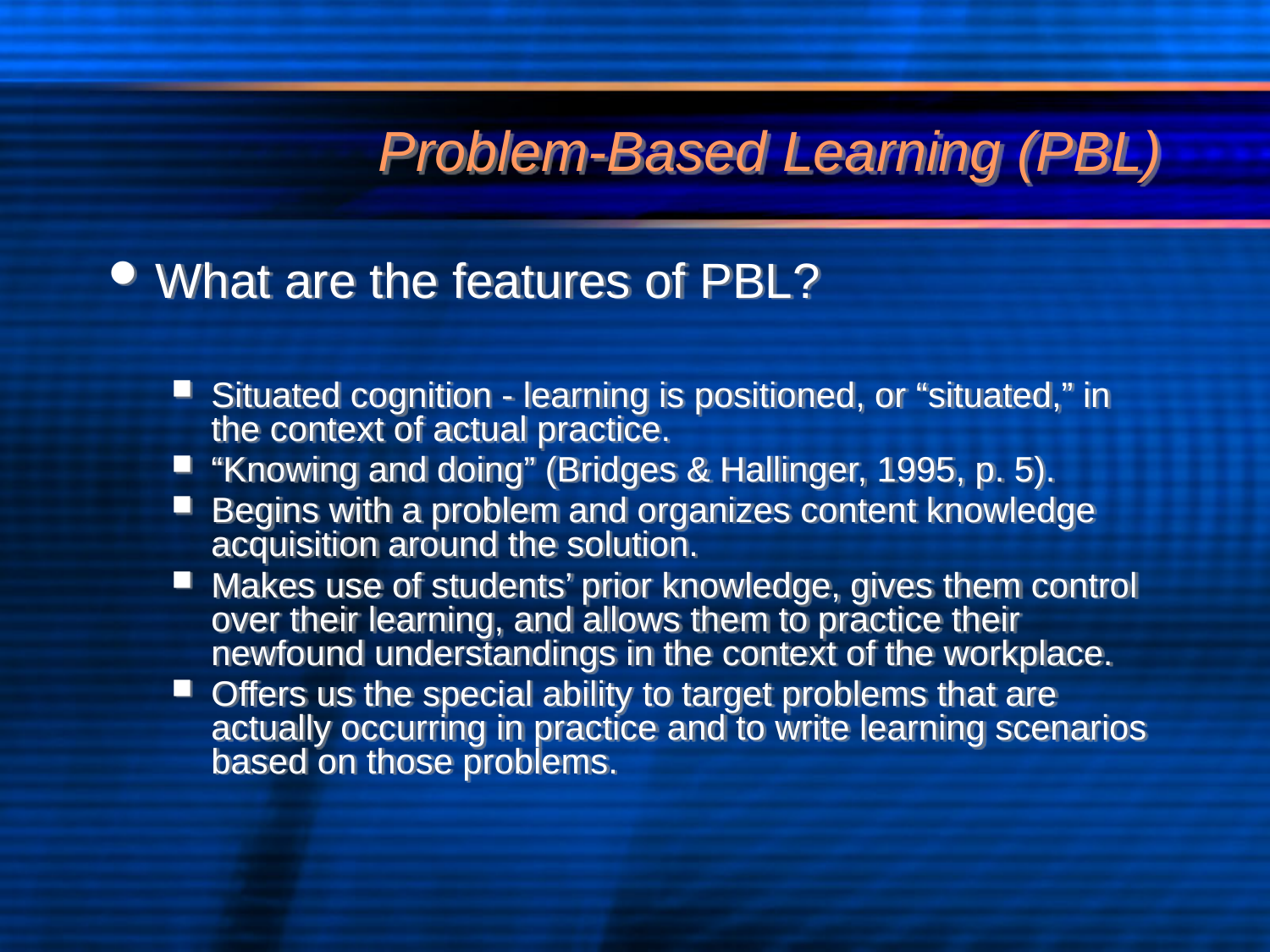

Problem-Based Learning (PBL)
What are the features of PBL?

Situated cognition - learning is positioned, or “situated,” in the context of actual practice.
“Knowing and doing” (Bridges & Hallinger, 1995, p. 5).
Begins with a problem and organizes content knowledge acquisition around the solution.
Makes use of students’ prior knowledge, gives them control over their learning, and allows them to practice their newfound understandings in the context of the workplace.
Offers us the special ability to target problems that are actually occurring in practice and to write learning scenarios based on those problems.